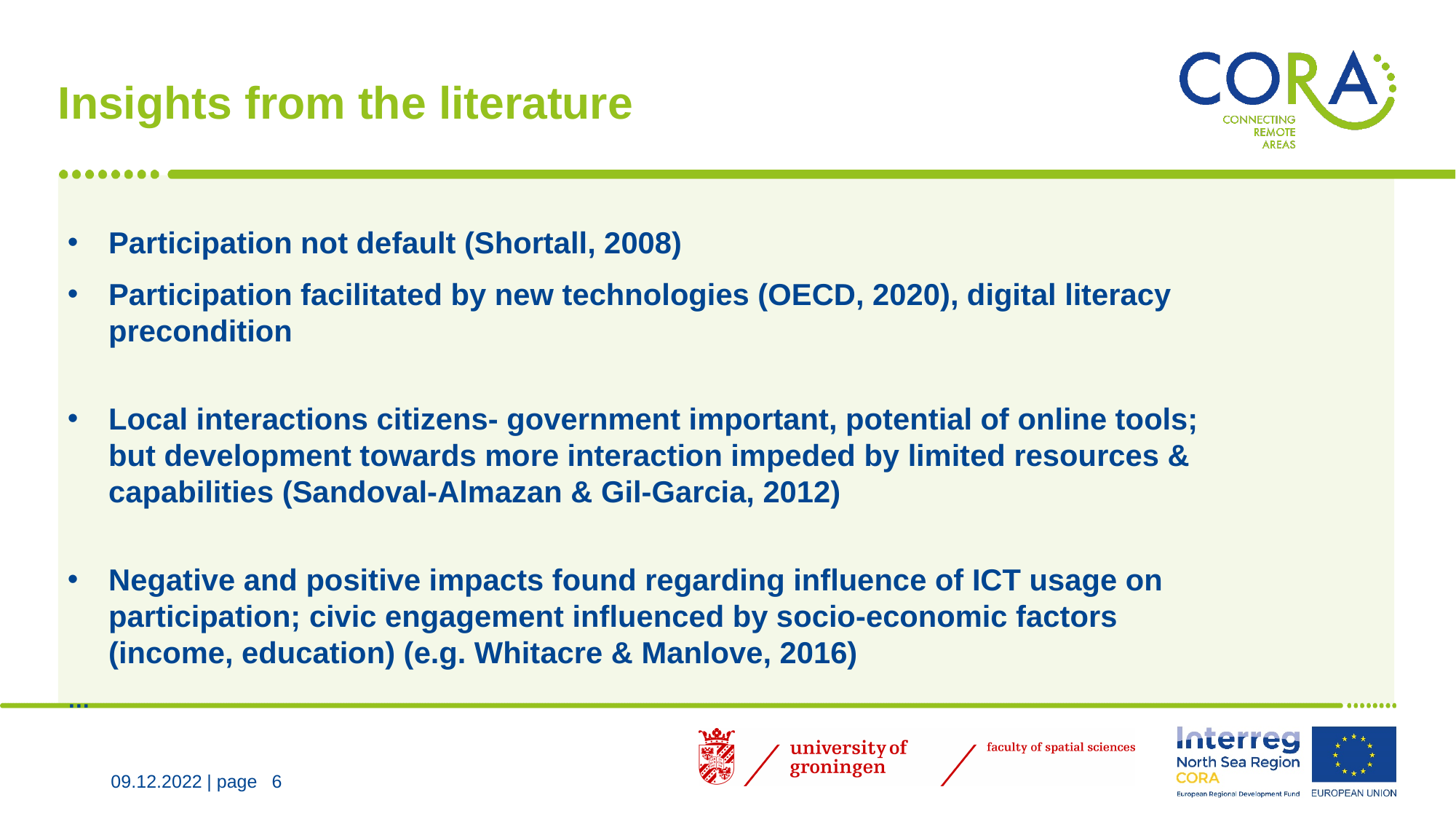

# Insights from the literature

Participation not default (Shortall, 2008)
Participation facilitated by new technologies (OECD, 2020), digital literacy precondition
Local interactions citizens- government important, potential of online tools; but development towards more interaction impeded by limited resources & capabilities (Sandoval-Almazan & Gil-Garcia, 2012)
Negative and positive impacts found regarding influence of ICT usage on participation; civic engagement influenced by socio-economic factors (income, education) (e.g. Whitacre & Manlove, 2016)
…

09.12.2022
| page
6